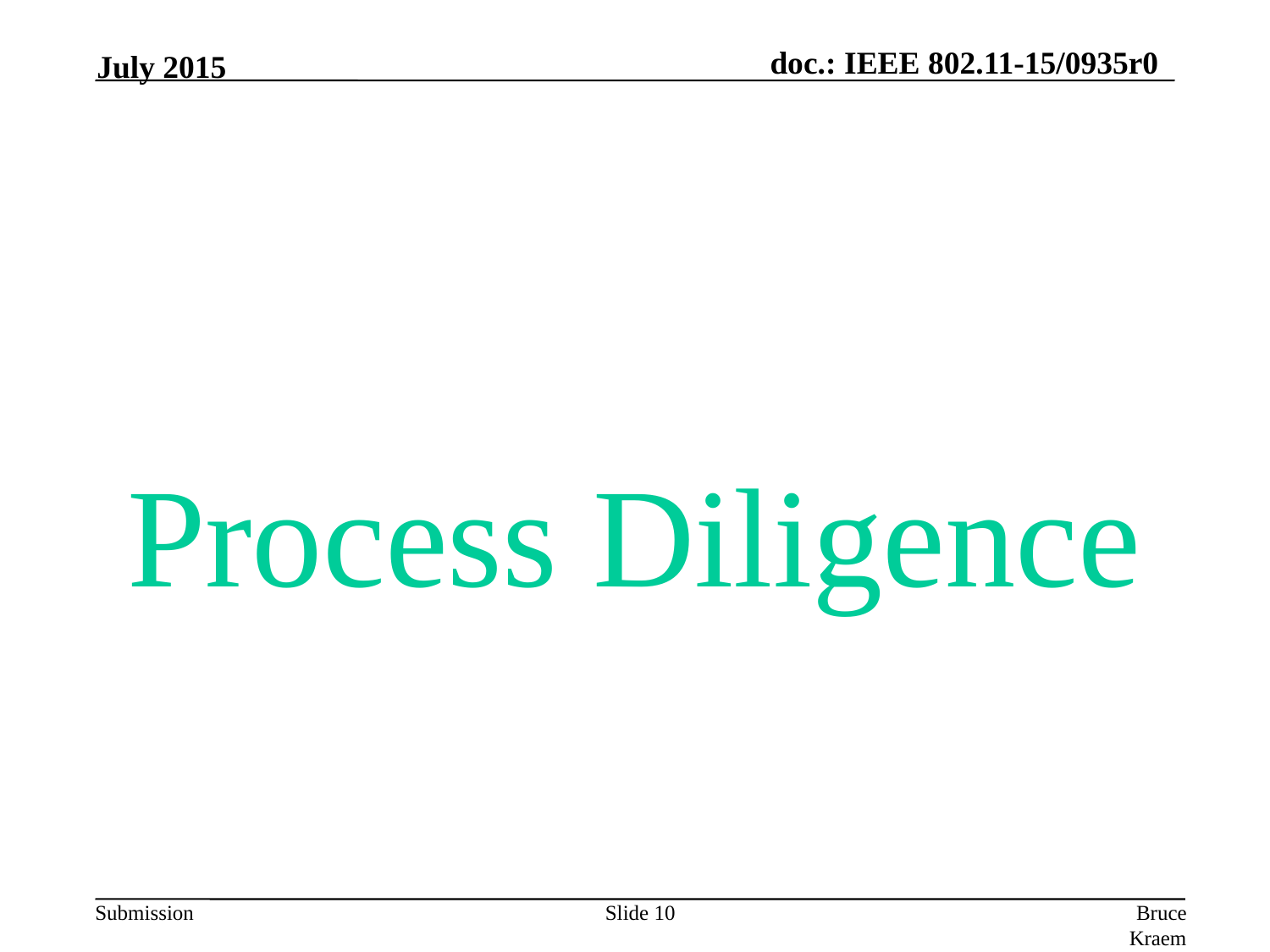

July 2015
Process Diligence
Slide 10
Bruce Kraemer, Marvell